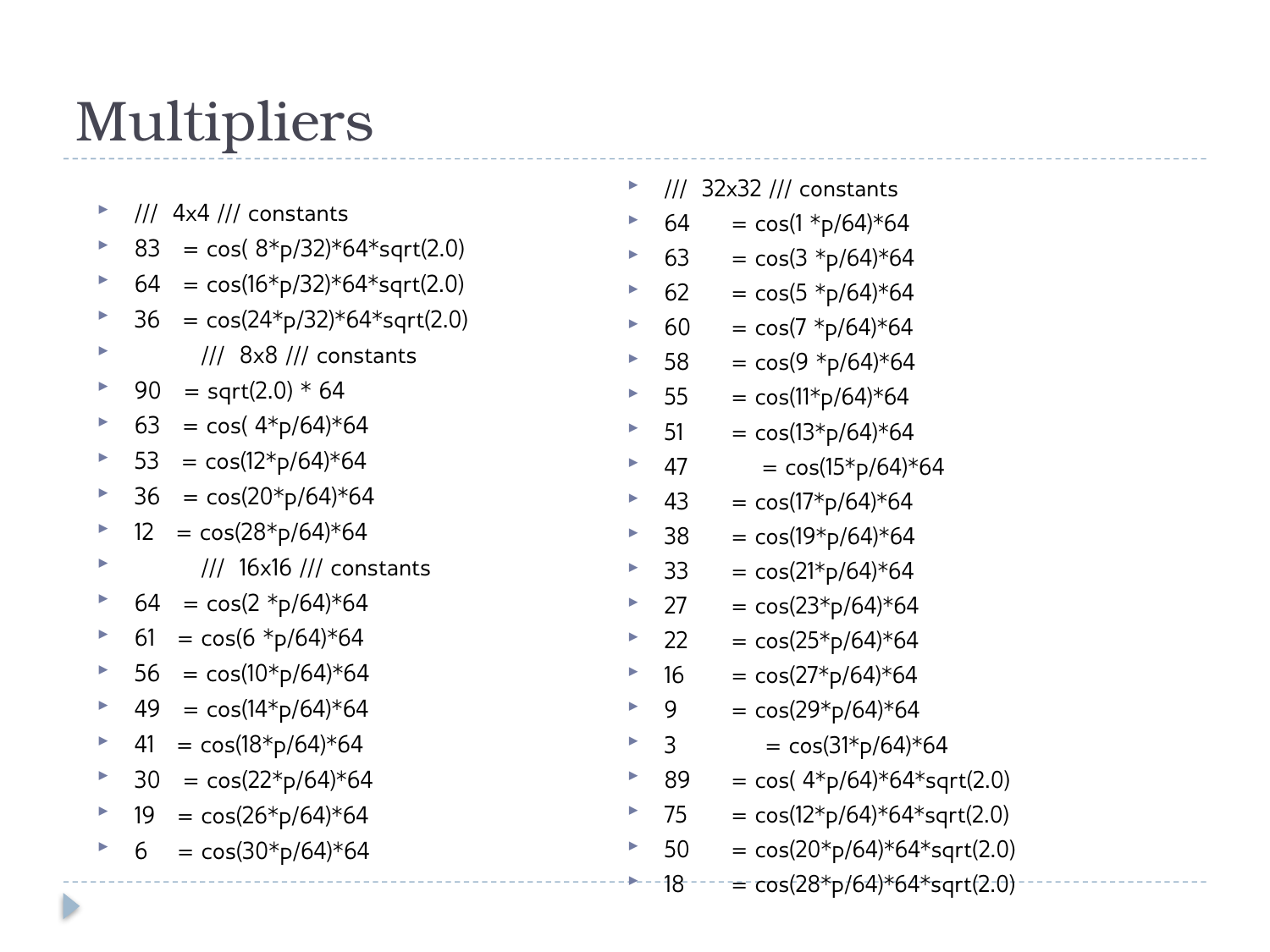

# Multipliers
///  32x32 /// constants
64   	= cos(1 *p/64)*64
63   	= cos(3 *p/64)*64
62   	= cos(5 *p/64)*64
60   	= cos(7 *p/64)*64
58   	= cos(9 *p/64)*64
55   	= cos(11*p/64)*64
51   	= cos(13*p/64)*64
47          = cos(15*p/64)*64
43   	= cos(17*p/64)*64
38   	= cos(19*p/64)*64
33   	= cos(21*p/64)*64
27   	= cos(23*p/64)*64
22   	= cos(25*p/64)*64
16   	= cos(27*p/64)*64
9   	= cos(29*p/64)*64
3            = cos(31*p/64)*64
89   	= cos( 4*p/64)*64*sqrt(2.0)
75   	= cos(12*p/64)*64*sqrt(2.0)
50   	= cos(20*p/64)*64*sqrt(2.0)
18   	= cos(28*p/64)*64*sqrt(2.0)
///  4x4 /// constants
83   = cos( 8*p/32)*64*sqrt(2.0)
64   = cos(16*p/32)*64*sqrt(2.0)
36   = cos(24*p/32)*64*sqrt(2.0)
         ///  8x8 /// constants
90   = sqrt(2.0) * 64
63   = cos( 4*p/64)*64
53   = cos(12*p/64)*64
36   = cos(20*p/64)*64
12   = cos(28*p/64)*64
         ///  16x16 /// constants
64   = cos(2 *p/64)*64
61   = cos(6 *p/64)*64
56   = cos(10*p/64)*64
49   = cos(14*p/64)*64
41   = cos(18*p/64)*64
30   = cos(22*p/64)*64
19   = cos(26*p/64)*64
6    = cos(30*p/64)*64